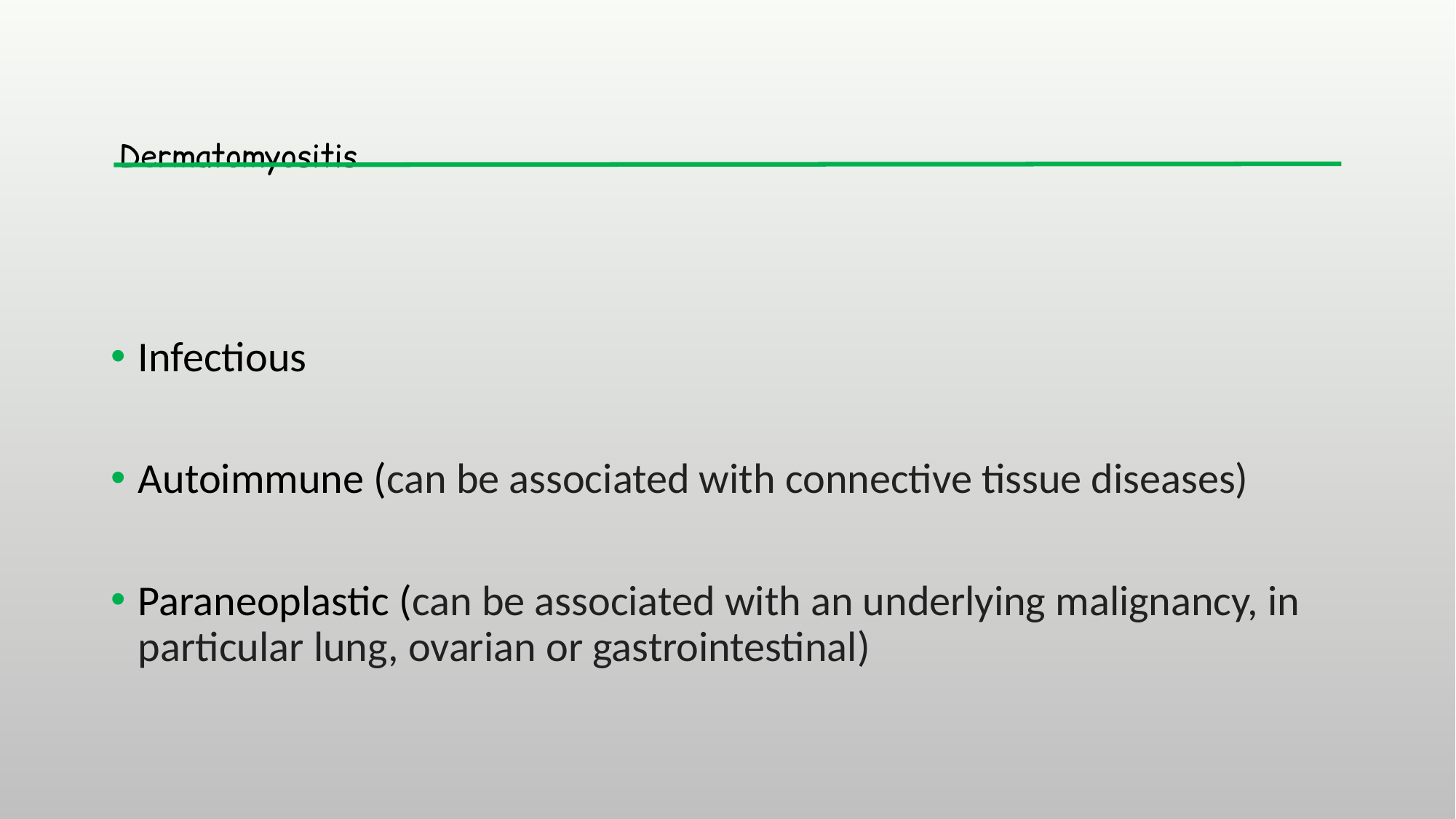

# Dermatomyositis

Infectious

Autoimmune (can be associated with connective tissue diseases)

Paraneoplastic (can be associated with an underlying malignancy, in particular lung, ovarian or gastrointestinal)